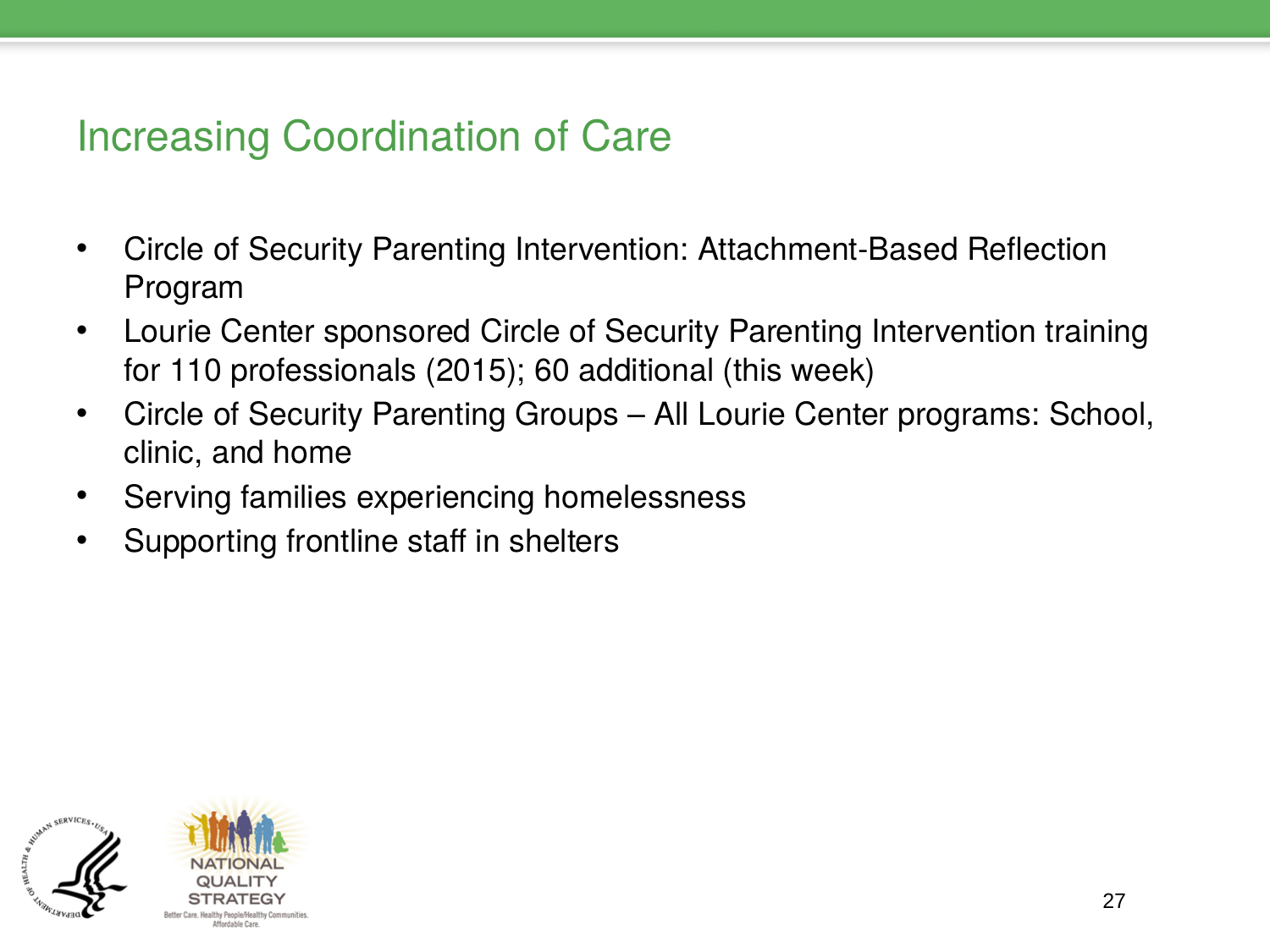

# Increasing Coordination of Care
Circle of Security Parenting Intervention: Attachment-Based Reflection Program
Lourie Center sponsored Circle of Security Parenting Intervention training for 110 professionals (2015); 60 additional (this week)
Circle of Security Parenting Groups – All Lourie Center programs: School, clinic, and home
Serving families experiencing homelessness
Supporting frontline staff in shelters
27